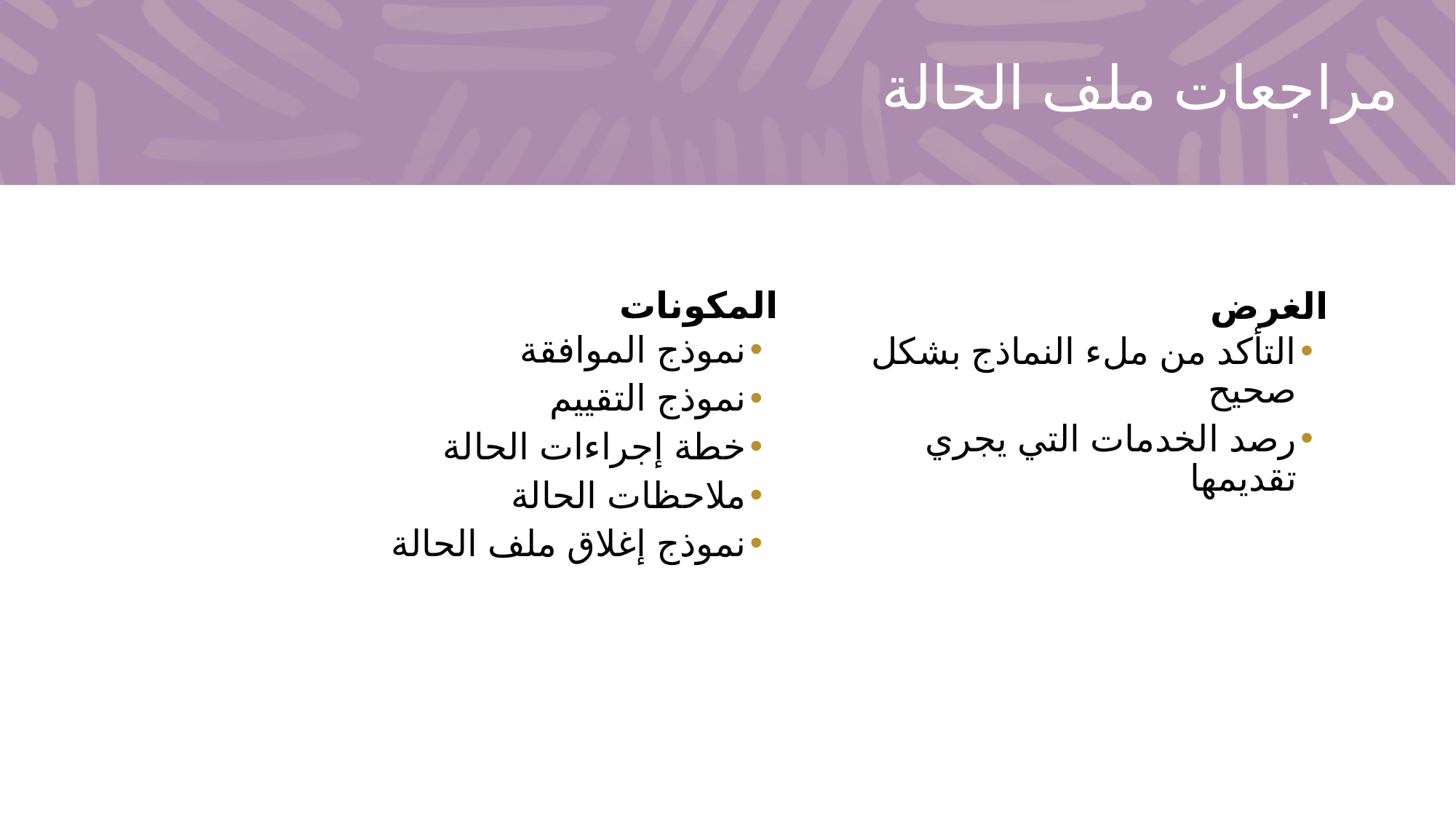

# مراجعات ملف الحالة
المكونات
نموذج الموافقة
نموذج التقييم
خطة إجراءات الحالة
ملاحظات الحالة
نموذج إغلاق ملف الحالة
الغرض
التأكد من ملء النماذج بشكل صحيح
رصد الخدمات التي يجري تقديمها